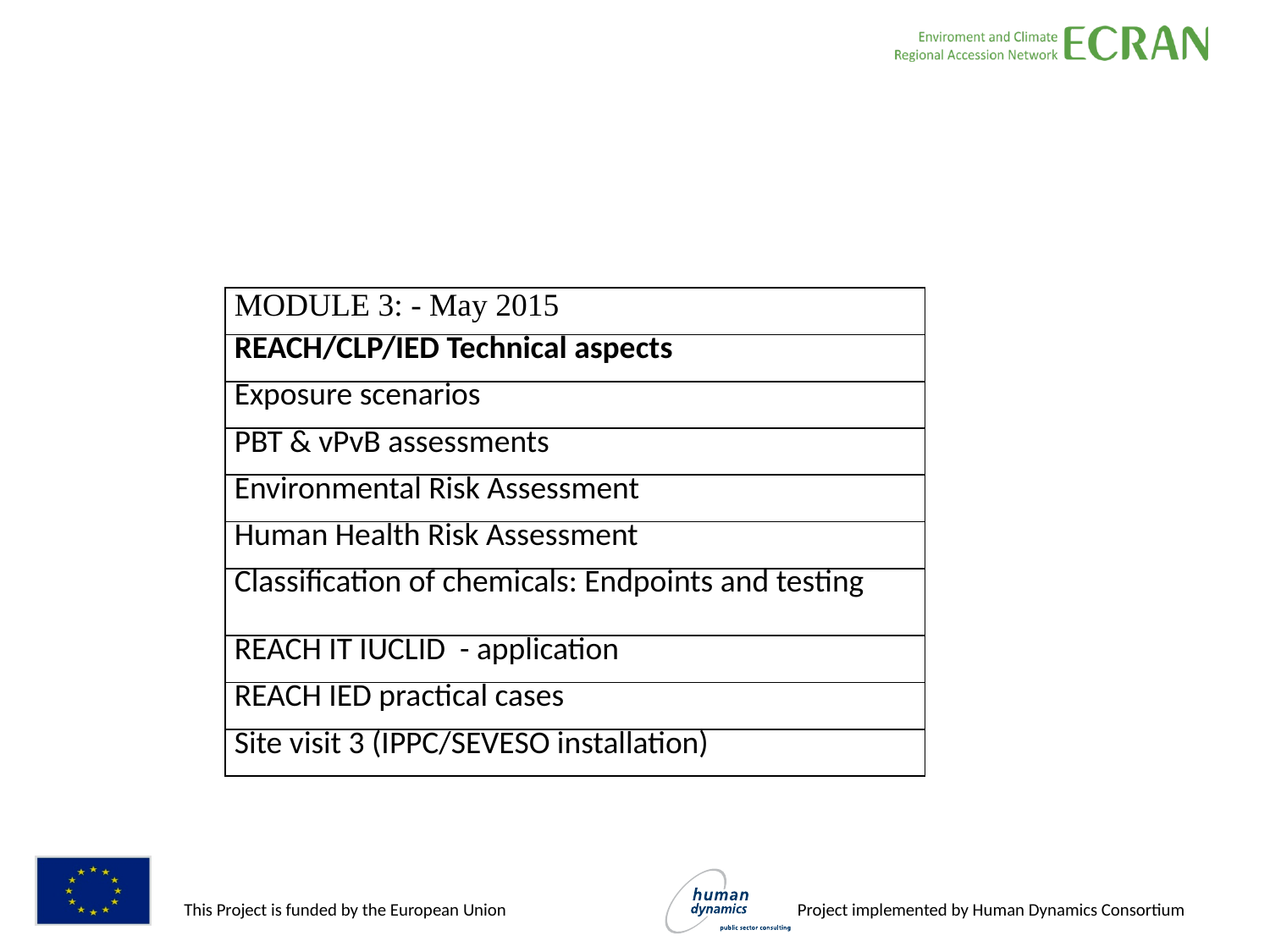

| MODULE 3: - May 2015 |
| --- |
| REACH/CLP/IED Technical aspects |
| Exposure scenarios |
| PBT & vPvB assessments |
| Environmental Risk Assessment |
| Human Health Risk Assessment |
| Classification of chemicals: Endpoints and testing |
| REACH IT IUCLID - application |
| REACH IED practical cases |
| Site visit 3 (IPPC/SEVESO installation) |